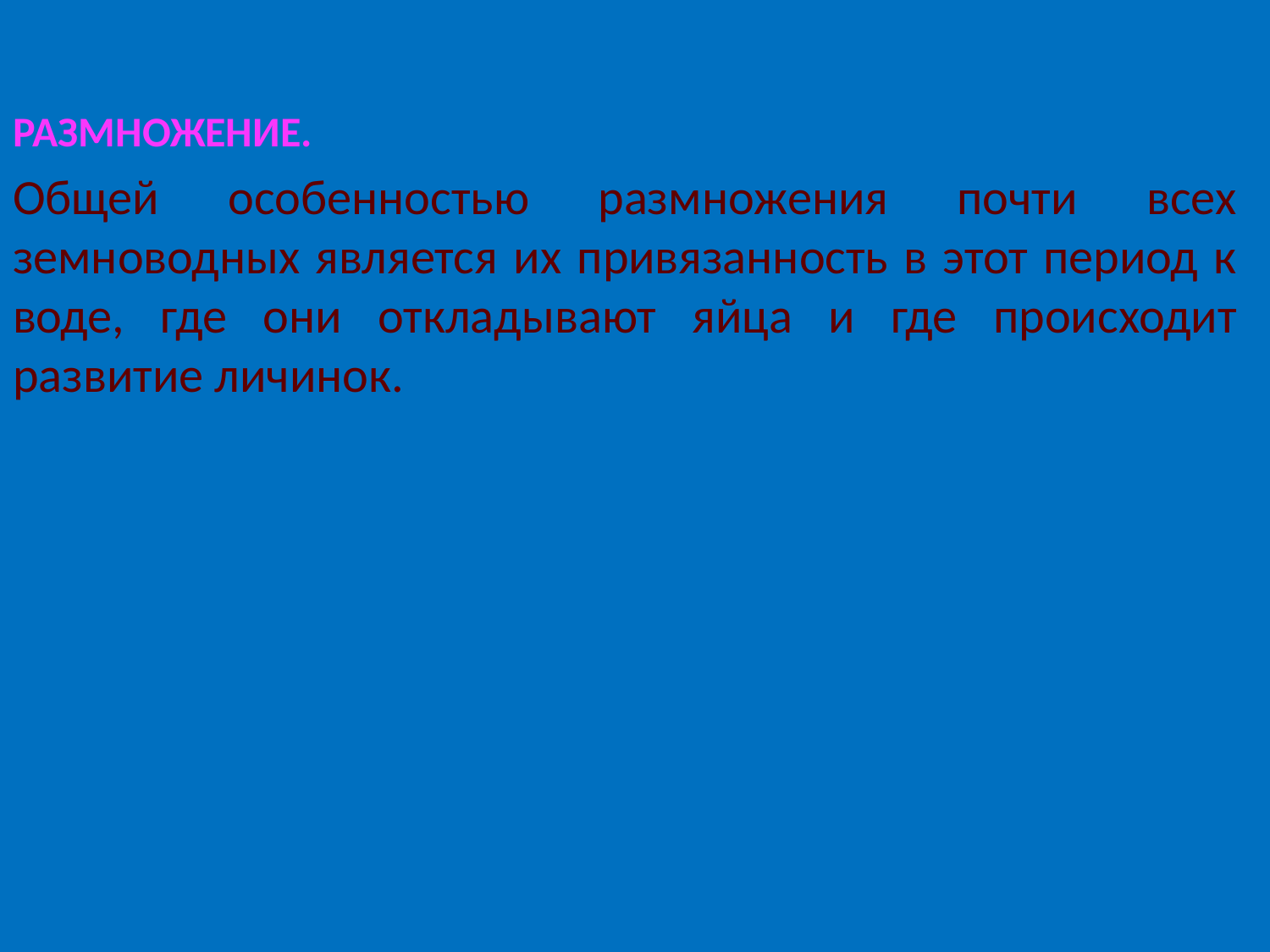

# Размножение.
Общей особенностью размножения почти всех земноводных является их привязанность в этот период к воде, где они откладывают яйца и где происходит развитие личинок.